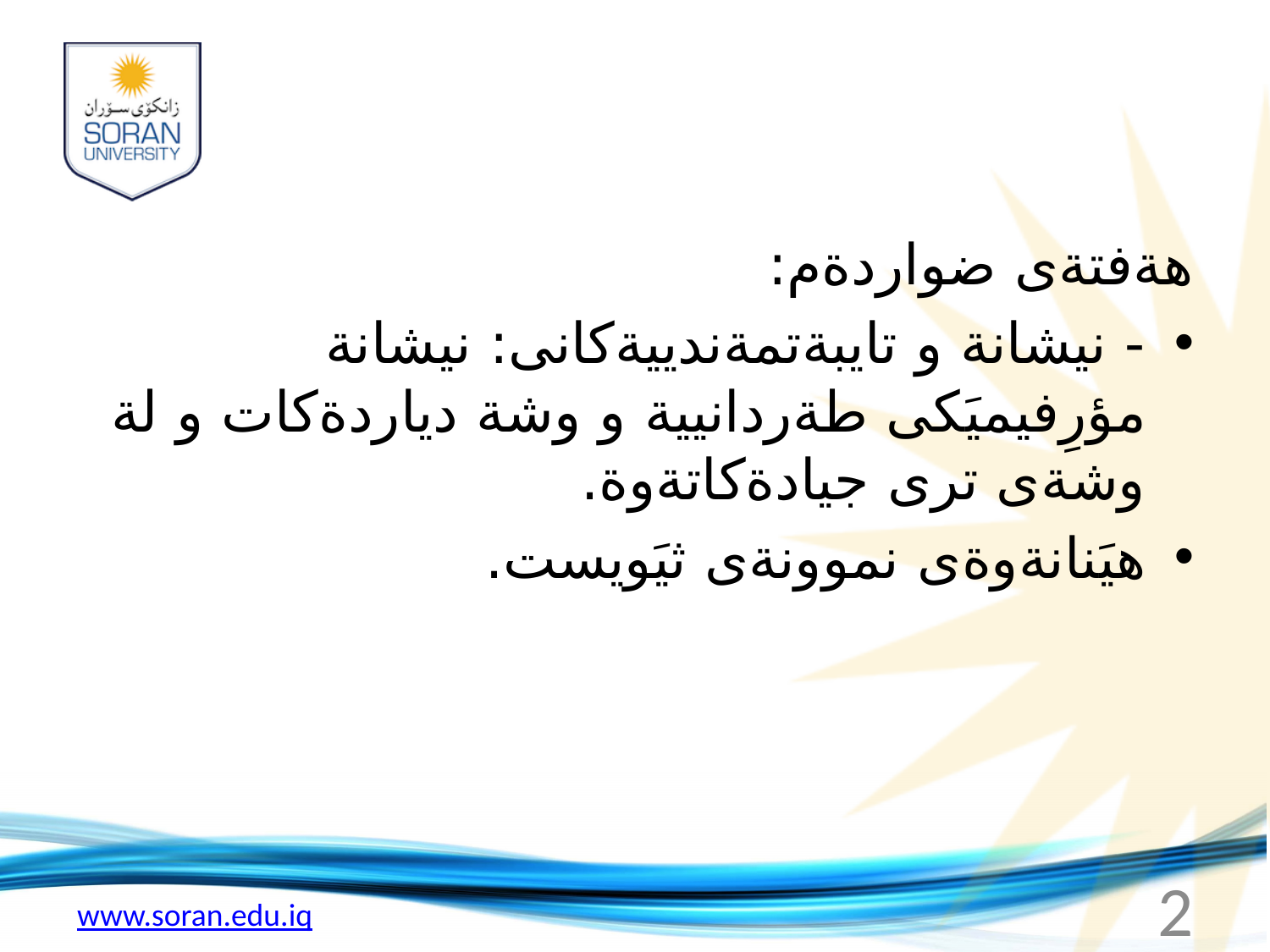

هةفتةى ضواردةم:
- نيشانة و تايبةتمةندييةكانى: نيشانة مؤرِفيميَكى طةردانيية و وشة دياردةكات و لة وشةى ترى جيادةكاتةوة.
هيَنانةوةى نموونةى ثيَويست.
2